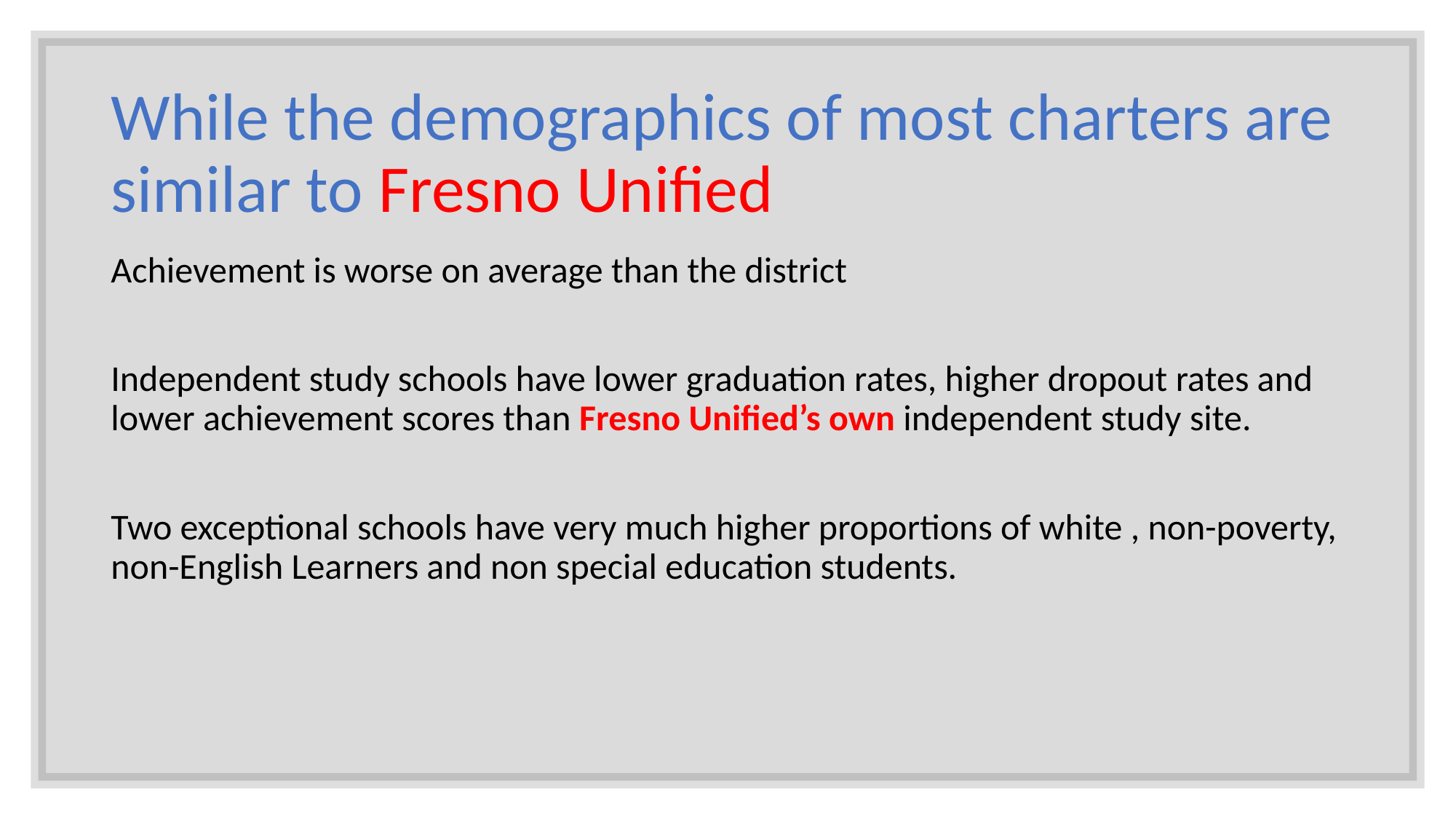

# While the demographics of most charters are similar to Fresno Unified
Achievement is worse on average than the district

Independent study schools have lower graduation rates, higher dropout rates and lower achievement scores than Fresno Unified’s own independent study site.

Two exceptional schools have very much higher proportions of white , non-poverty, non-English Learners and non special education students.